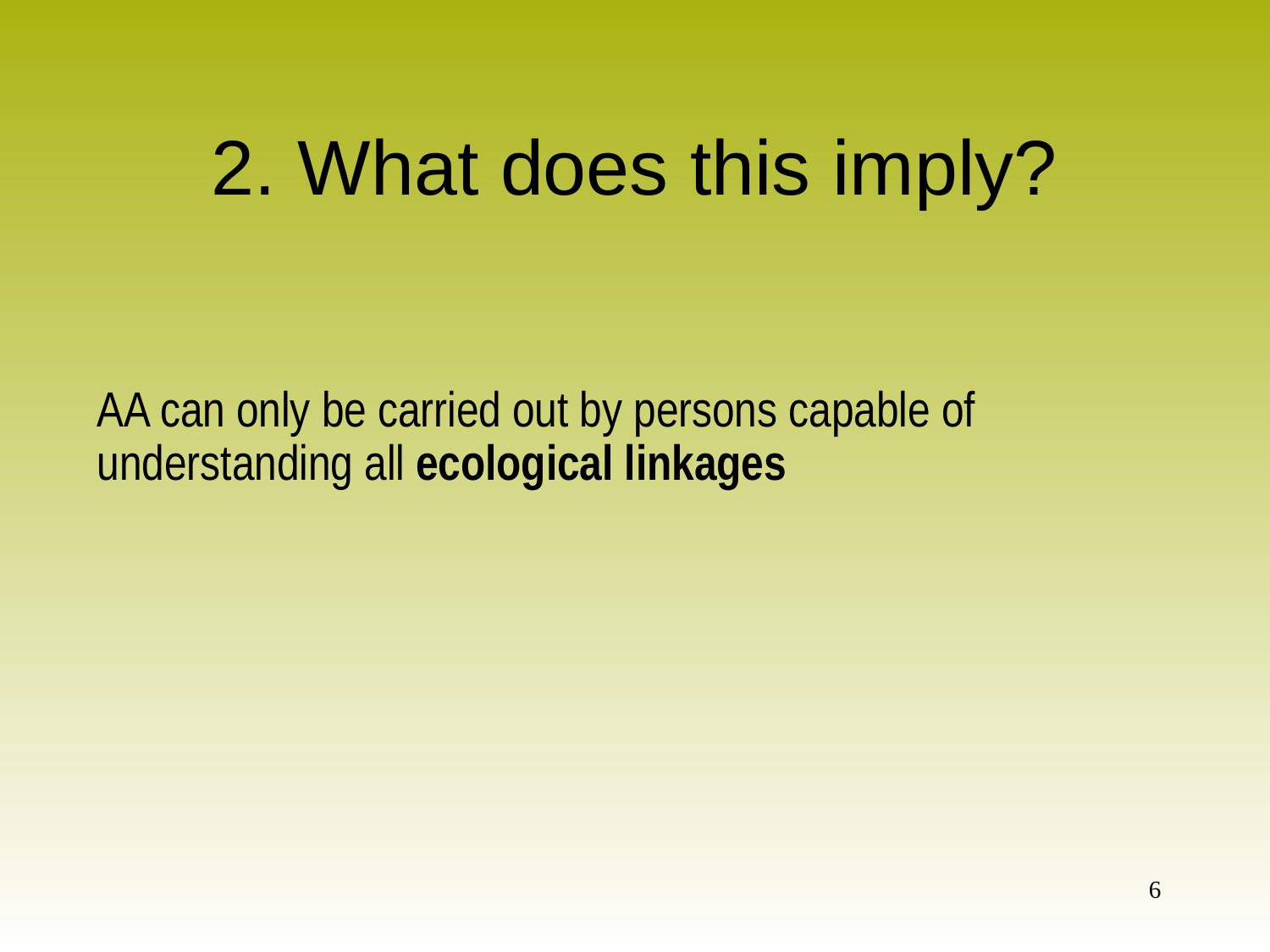

2. What does this imply?

AA can only be carried out by persons capable of understanding all ecological linkages

6